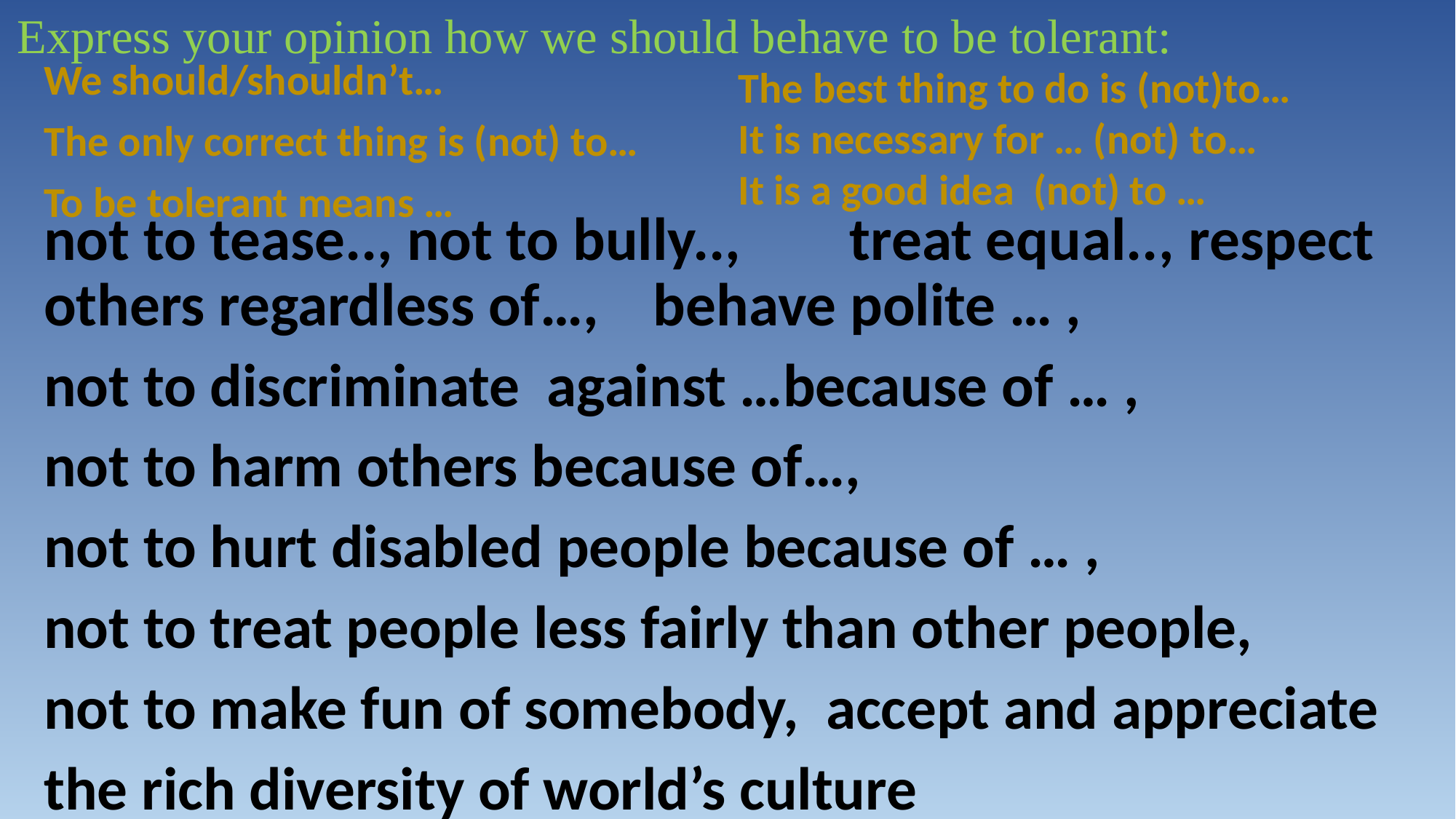

Express your opinion how we should behave to be tolerant:

The best thing to do is (not)to…
It is necessary for … (not) to…
It is a good idea  (not) to …
We should/shouldn’t…
The only correct thing is (not) to…
To be tolerant means …

not to tease.., not to bully..,        treat equal.., respect  others regardless of…,    behave polite … ,
not to discriminate  against …because of … ,
not to harm others because of…,
not to hurt disabled people because of … ,
not to treat people less fairly than other people,
not to make fun of somebody,  accept and appreciate
the rich diversity of world’s culture